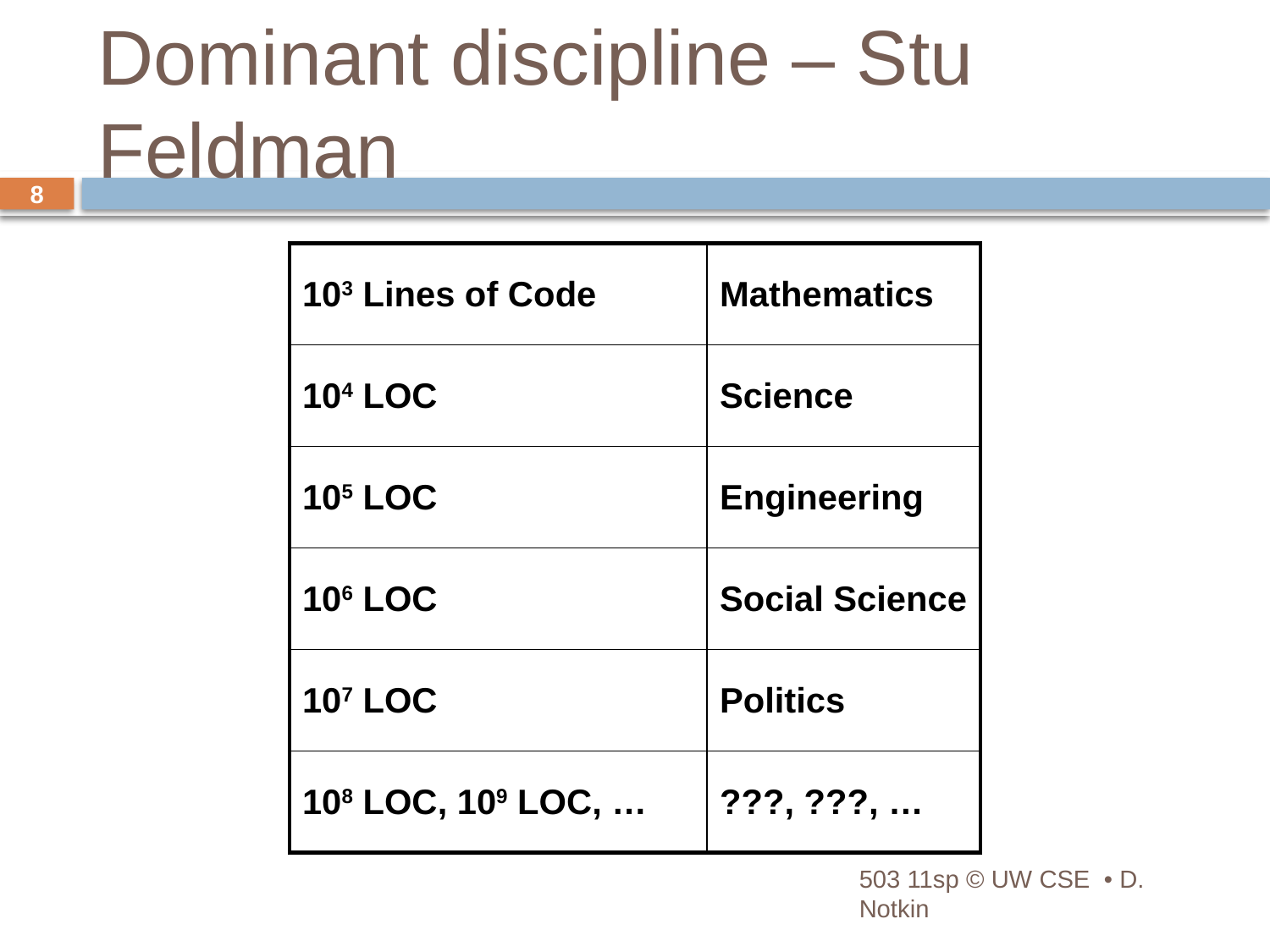

# Dominant discipline – Stu Feldman
8
| 103 Lines of Code | Mathematics |
| --- | --- |
| 104 LOC | Science |
| 105 LOC | Engineering |
| 106 LOC | Social Science |
| 107 LOC | Politics |
| 108 LOC, 109 LOC, … | ???, ???, … |
503 11sp © UW CSE  • D. Notkin